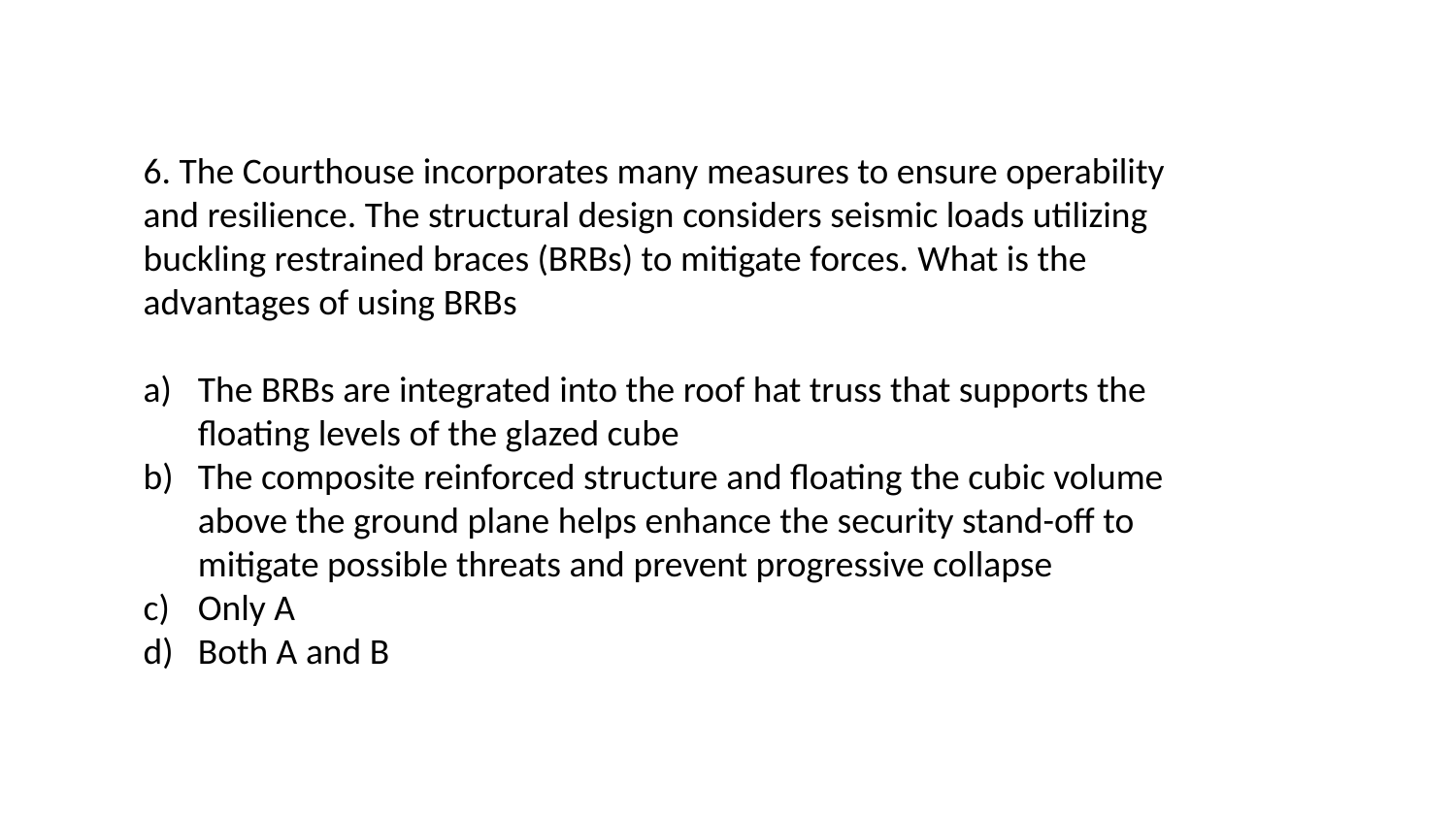

6. The Courthouse incorporates many measures to ensure operability and resilience. The structural design considers seismic loads utilizing buckling restrained braces (BRBs) to mitigate forces. What is the advantages of using BRBs

The BRBs are integrated into the roof hat truss that supports the floating levels of the glazed cube
The composite reinforced structure and floating the cubic volume above the ground plane helps enhance the security stand-off to mitigate possible threats and prevent progressive collapse
Only A
Both A and B